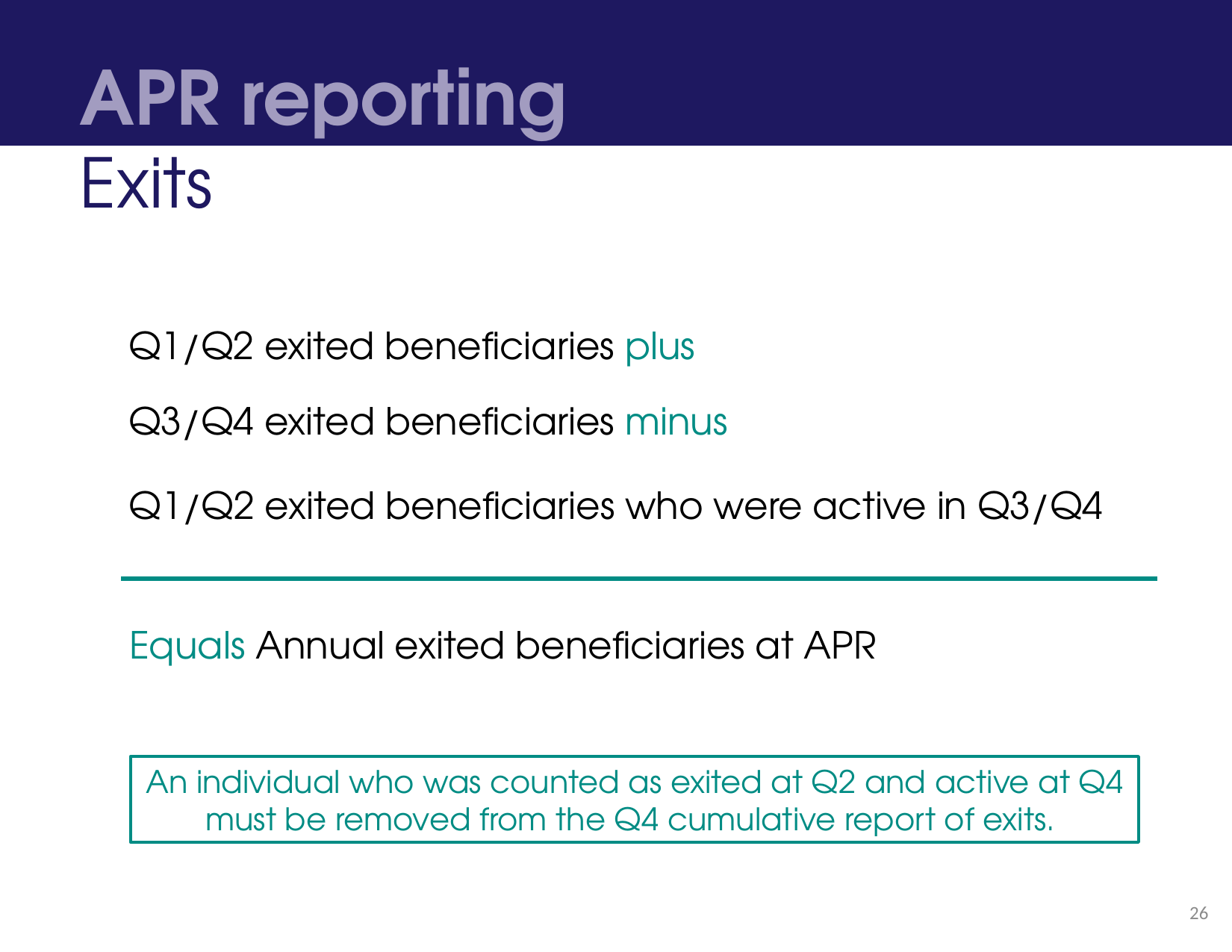

# APR reporting
Exits
Q1/Q2 exited beneficiaries plus

Q3/Q4 exited beneficiaries minus

Q1/Q2 exited beneficiaries who were active in Q3/Q4

Equals Annual exited beneficiaries at APR

An individual who was counted as exited at Q2 and active at Q4 must be removed from the Q4 cumulative report of exits.
26